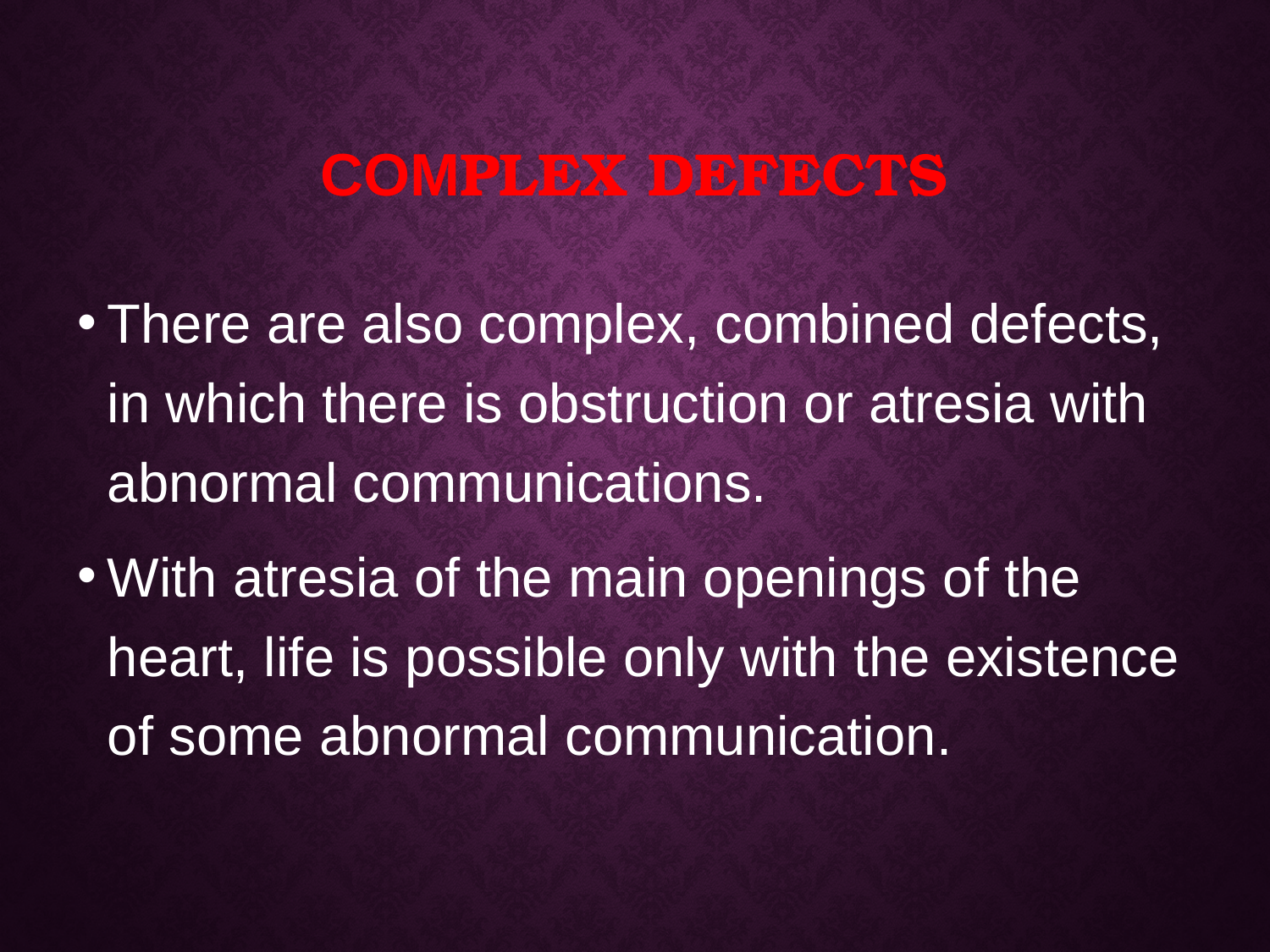

# Complex defects
There are also complex, combined defects, in which there is obstruction or atresia with abnormal communications.
With atresia of the main openings of the heart, life is possible only with the existence of some abnormal communication.